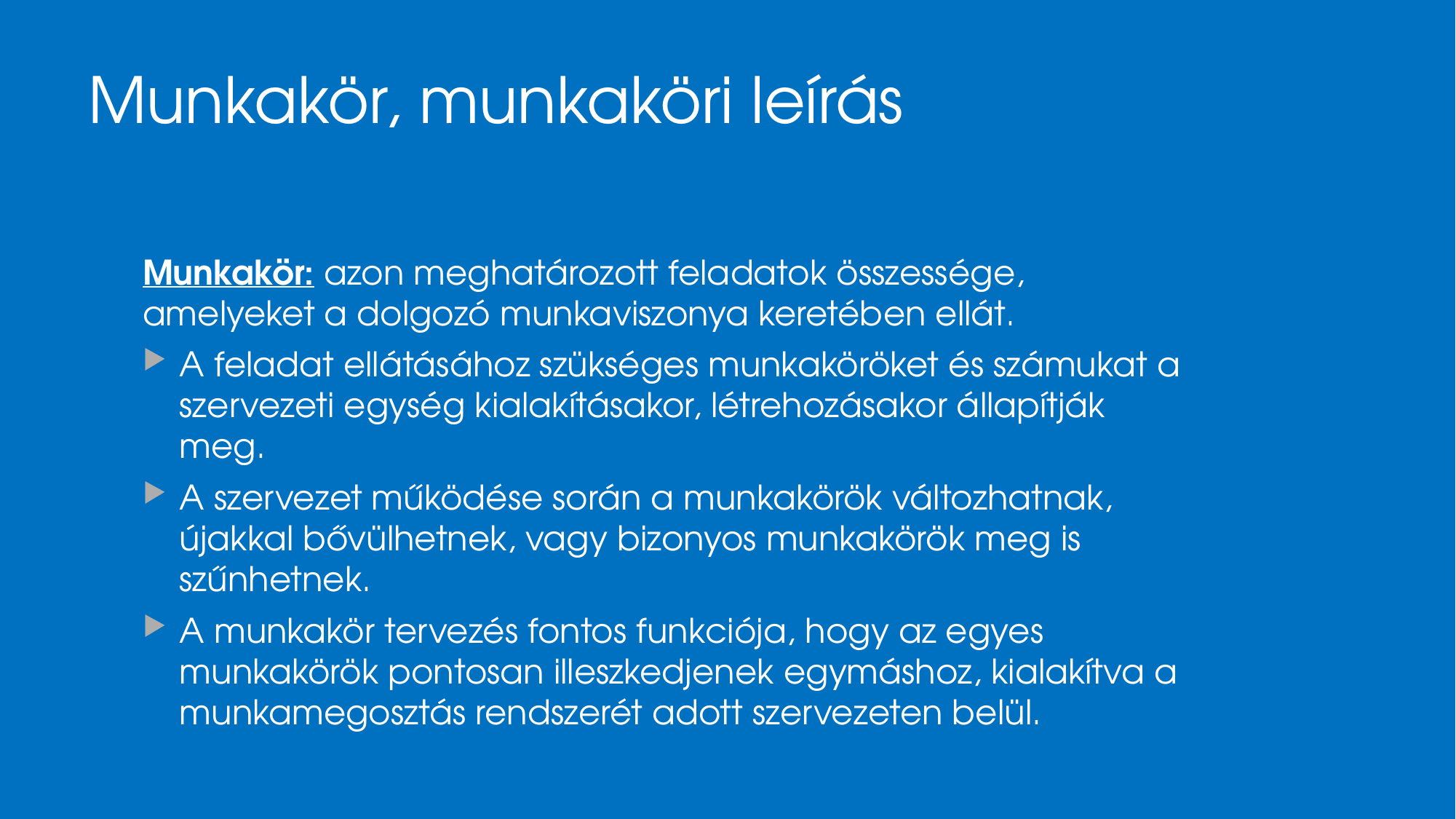

# Munkakör, munkaköri leírás
Munkakör: azon meghatározott feladatok összessége, amelyeket a dolgozó munkaviszonya keretében ellát.
A feladat ellátásához szükséges munkaköröket és számukat a szervezeti egység kialakításakor, létrehozásakor állapítják meg.
A szervezet működése során a munkakörök változhatnak, újakkal bővülhetnek, vagy bizonyos munkakörök meg is szűnhetnek.
A munkakör tervezés fontos funkciója, hogy az egyes munkakörök pontosan illeszkedjenek egymáshoz, kialakítva a munkamegosztás rendszerét adott szervezeten belül.